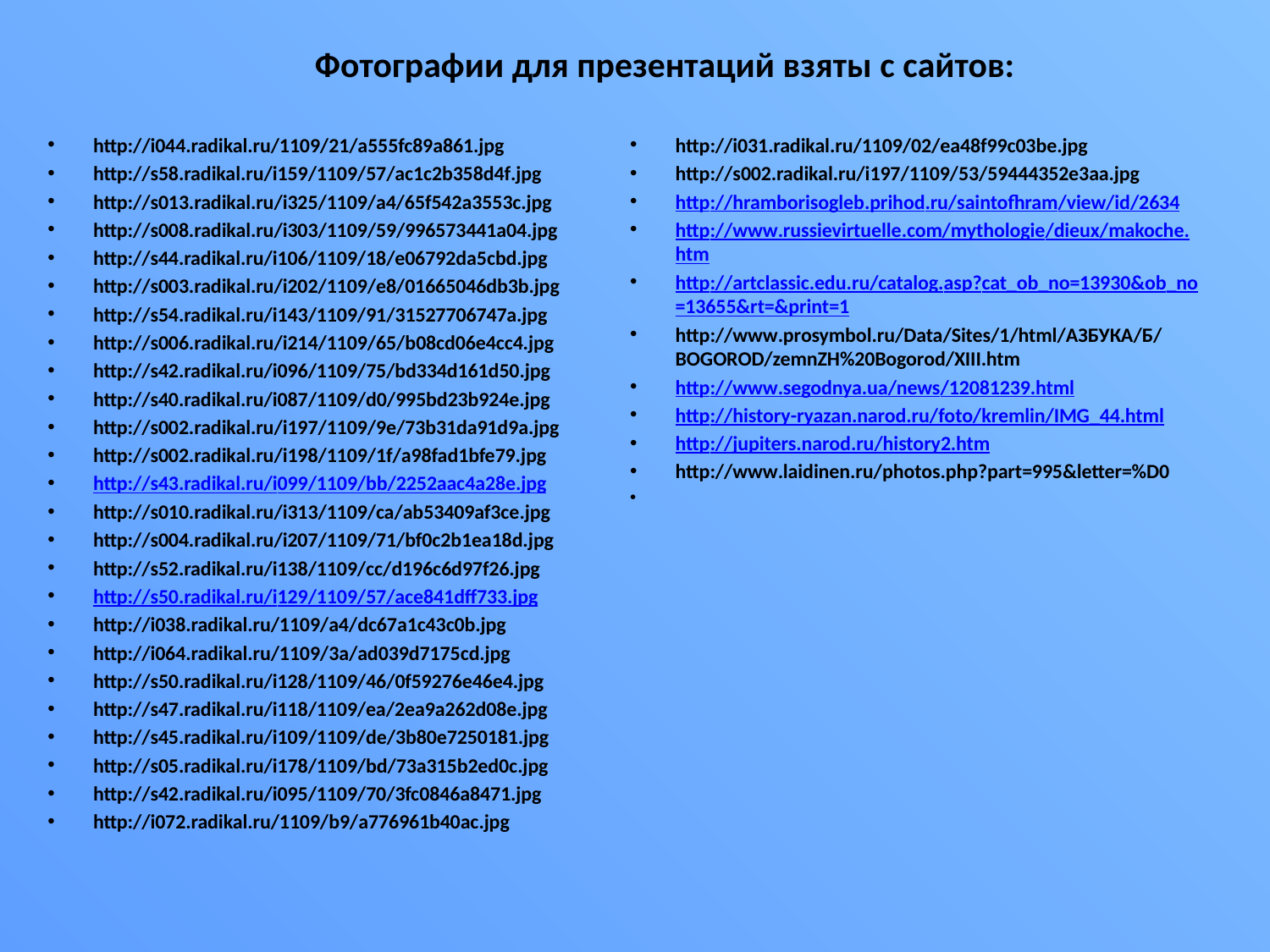

Фотографии для презентаций взяты с сайтов:
http://i044.radikal.ru/1109/21/a555fc89a861.jpg
http://s58.radikal.ru/i159/1109/57/ac1c2b358d4f.jpg
http://s013.radikal.ru/i325/1109/a4/65f542a3553c.jpg
http://s008.radikal.ru/i303/1109/59/996573441a04.jpg
http://s44.radikal.ru/i106/1109/18/e06792da5cbd.jpg
http://s003.radikal.ru/i202/1109/e8/01665046db3b.jpg
http://s54.radikal.ru/i143/1109/91/31527706747a.jpg
http://s006.radikal.ru/i214/1109/65/b08cd06e4cc4.jpg
http://s42.radikal.ru/i096/1109/75/bd334d161d50.jpg
http://s40.radikal.ru/i087/1109/d0/995bd23b924e.jpg
http://s002.radikal.ru/i197/1109/9e/73b31da91d9a.jpg
http://s002.radikal.ru/i198/1109/1f/a98fad1bfe79.jpg
http://s43.radikal.ru/i099/1109/bb/2252aac4a28e.jpg
http://s010.radikal.ru/i313/1109/ca/ab53409af3ce.jpg
http://s004.radikal.ru/i207/1109/71/bf0c2b1ea18d.jpg
http://s52.radikal.ru/i138/1109/cc/d196c6d97f26.jpg
http://s50.radikal.ru/i129/1109/57/ace841dff733.jpg
http://i038.radikal.ru/1109/a4/dc67a1c43c0b.jpg
http://i064.radikal.ru/1109/3a/ad039d7175cd.jpg
http://s50.radikal.ru/i128/1109/46/0f59276e46e4.jpg
http://s47.radikal.ru/i118/1109/ea/2ea9a262d08e.jpg
http://s45.radikal.ru/i109/1109/de/3b80e7250181.jpg
http://s05.radikal.ru/i178/1109/bd/73a315b2ed0c.jpg
http://s42.radikal.ru/i095/1109/70/3fc0846a8471.jpg
http://i072.radikal.ru/1109/b9/a776961b40ac.jpg
http://i031.radikal.ru/1109/02/ea48f99c03be.jpg
http://s002.radikal.ru/i197/1109/53/59444352e3aa.jpg
http://hramborisogleb.prihod.ru/saintofhram/view/id/2634
http://www.russievirtuelle.com/mythologie/dieux/makoche.htm
http://artclassic.edu.ru/catalog.asp?cat_ob_no=13930&ob_no=13655&rt=&print=1
http://www.prosymbol.ru/Data/Sites/1/html/АЗБУКА/Б/BOGOROD/zemnZH%20Bogorod/XIII.htm
http://www.segodnya.ua/news/12081239.html
http://history-ryazan.narod.ru/foto/kremlin/IMG_44.html
http://jupiters.narod.ru/history2.htm
http://www.laidinen.ru/photos.php?part=995&letter=%D0